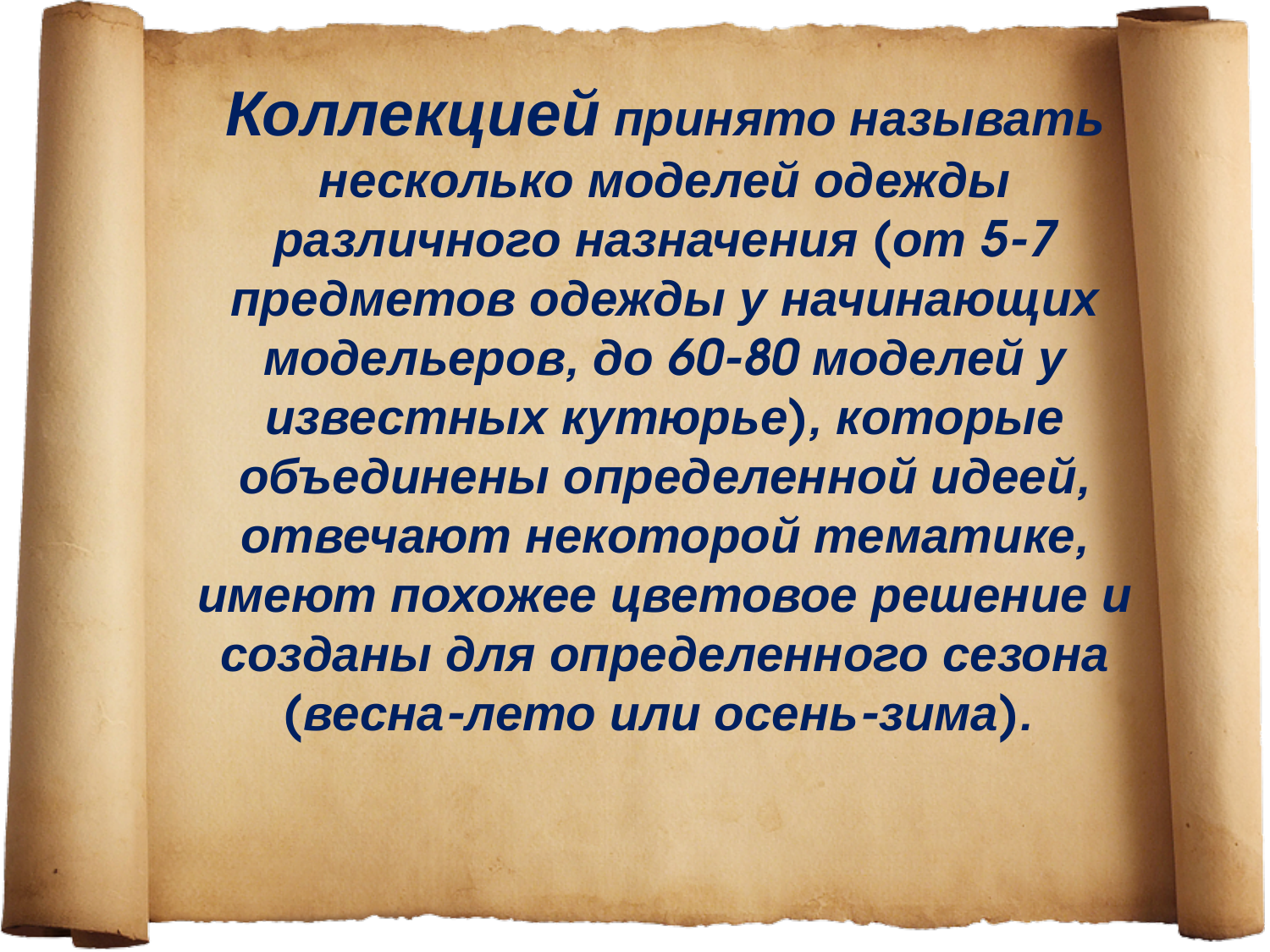

Коллекцией принято называть несколько моделей одежды различного назначения (от 5-7 предметов одежды у начинающих модельеров, до 60-80 моделей у известных кутюрье), которые объединены определенной идеей, отвечают некоторой тематике, имеют похожее цветовое решение и созданы для определенного сезона (весна-лето или осень-зима).